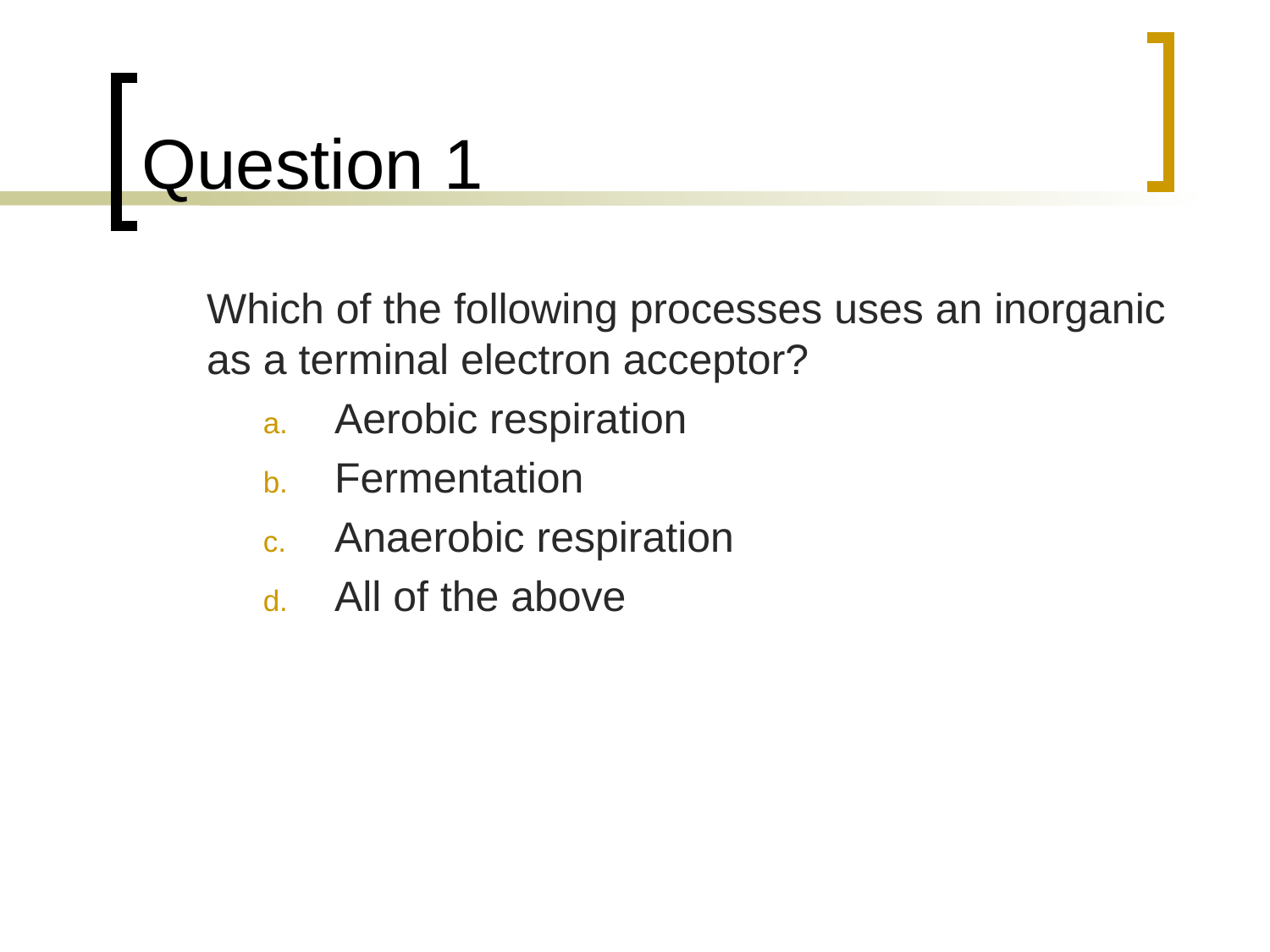

# Question 1
	Which of the following processes uses an inorganic as a terminal electron acceptor?
Aerobic respiration
Fermentation
Anaerobic respiration
All of the above